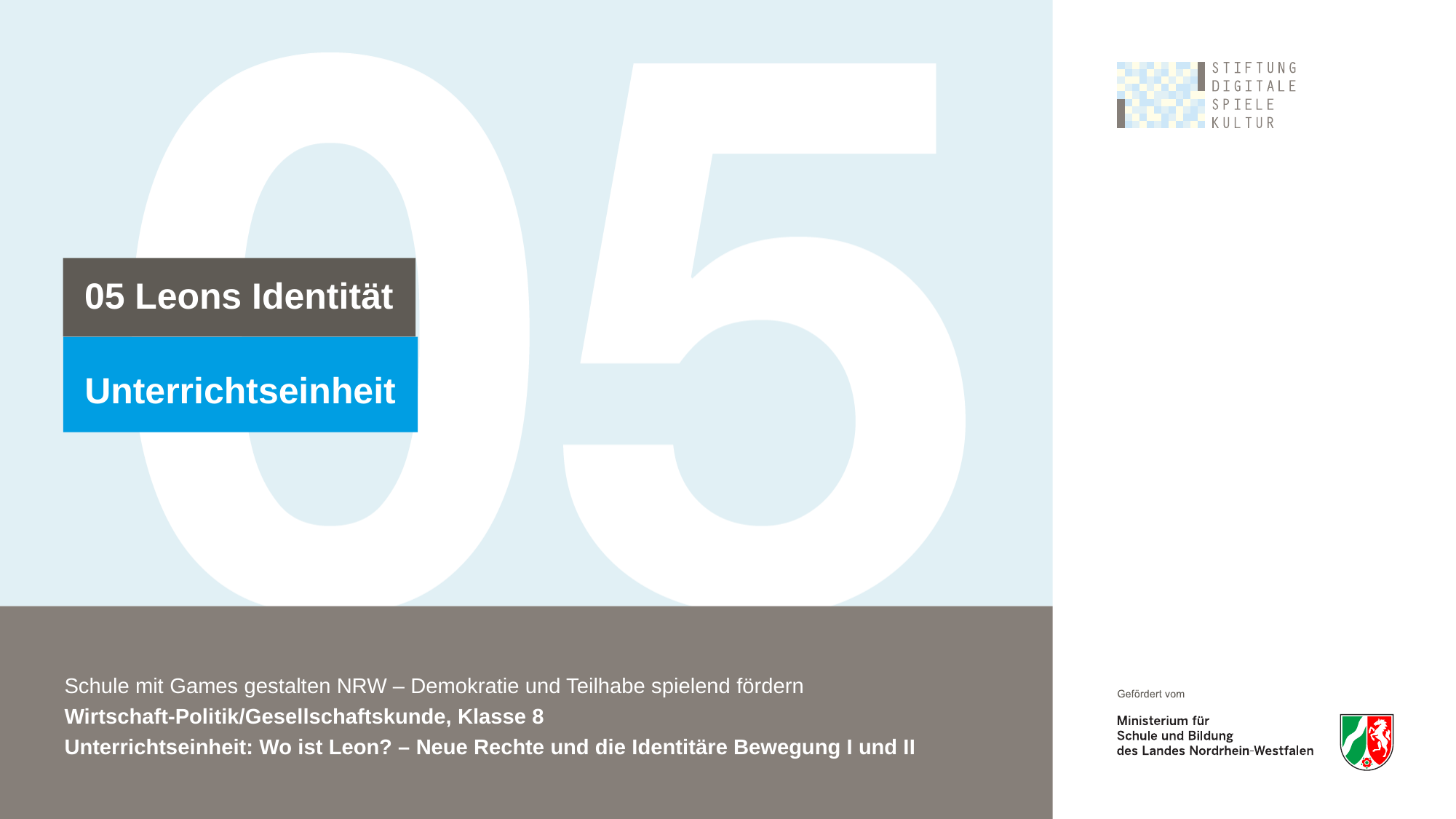

Schule mit Games gestalten NRW – Demokratie und Teilhabe spielend fördern
Wirtschaft-Politik/Gesellschaftskunde, Klasse 8
Unterrichtseinheit: Wo ist Leon? – Neue Rechte und die Identitäre Bewegung I und II